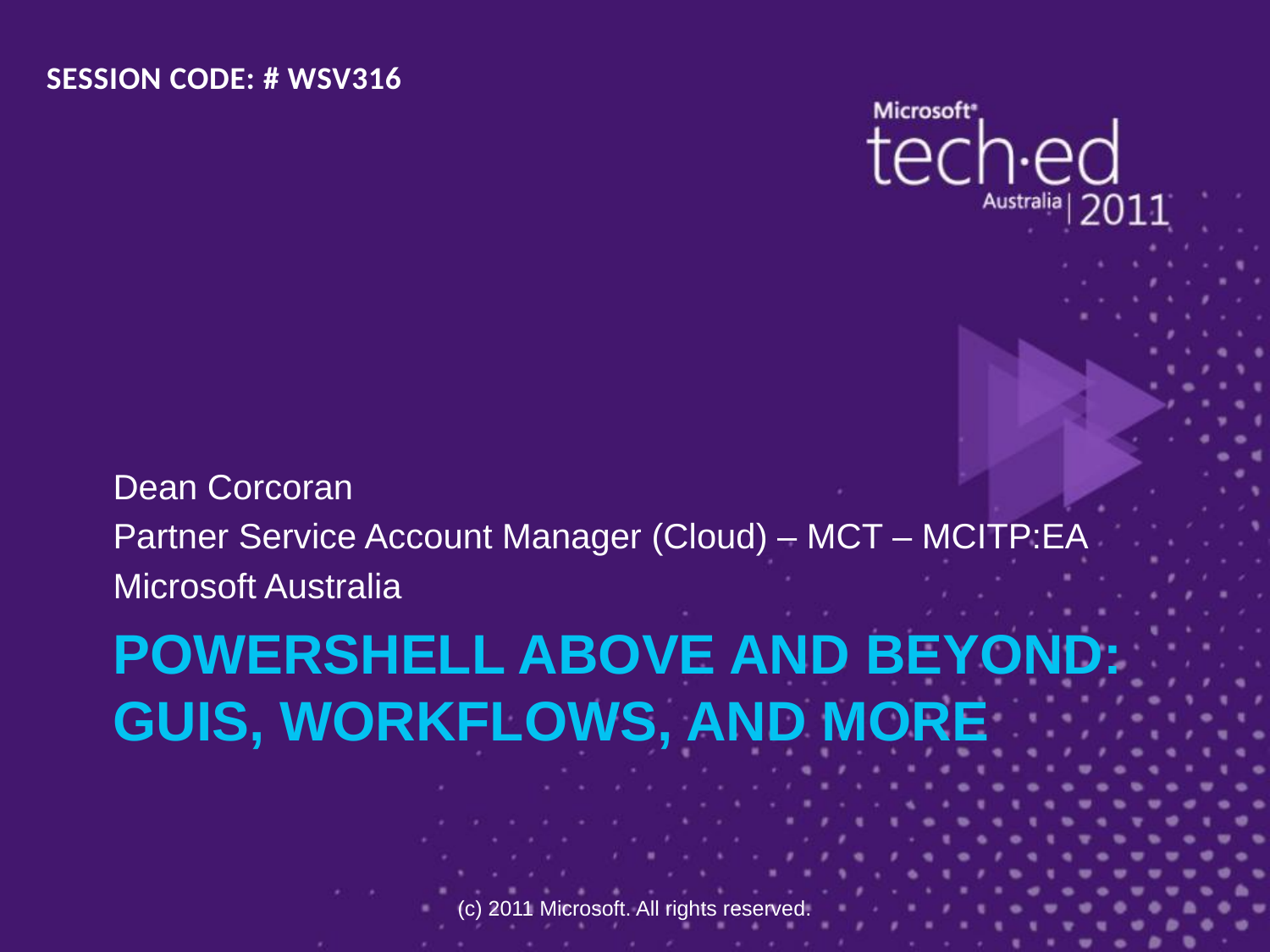

SESSION CODE: # WSV316
Dean Corcoran
Partner Service Account Manager (Cloud) – MCT – MCITP:EA
Microsoft Australia
# PowerShell Above and Beyond: GUIs, Workflows, and More
(c) 2011 Microsoft. All rights reserved.